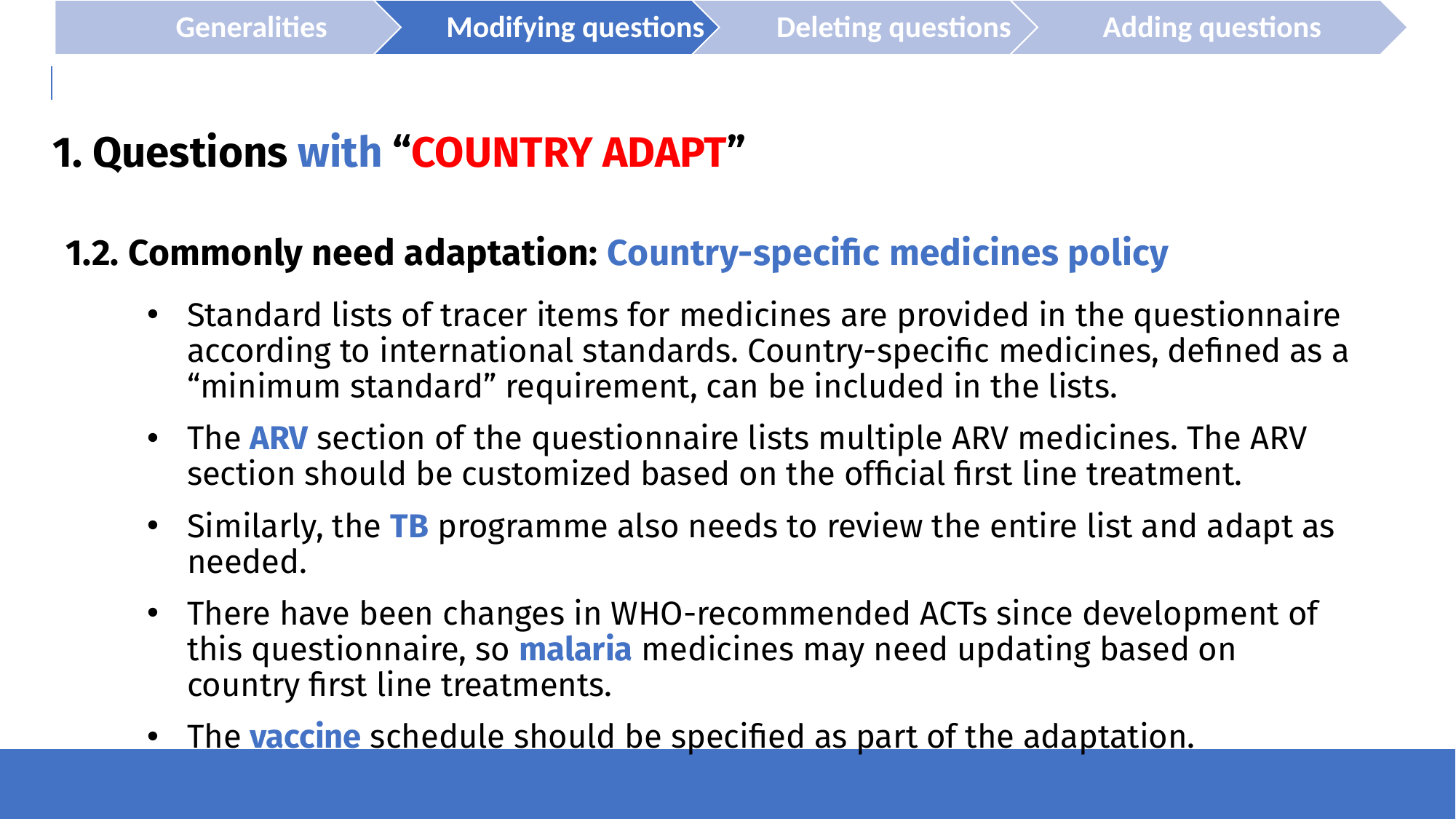

Generalities
Modifying questions
Deleting questions
Adding questions
1. Questions with “COUNTRY ADAPT”
1.2. Commonly need adaptation: Country-specific medicines policy
Standard lists of tracer items for medicines are provided in the questionnaire according to international standards. Country-specific medicines, defined as a “minimum standard” requirement, can be included in the lists.
The ARV section of the questionnaire lists multiple ARV medicines. The ARV section should be customized based on the official first line treatment.
Similarly, the TB programme also needs to review the entire list and adapt as needed.
There have been changes in WHO-recommended ACTs since development of this questionnaire, so malaria medicines may need updating based on country first line treatments.
The vaccine schedule should be specified as part of the adaptation.